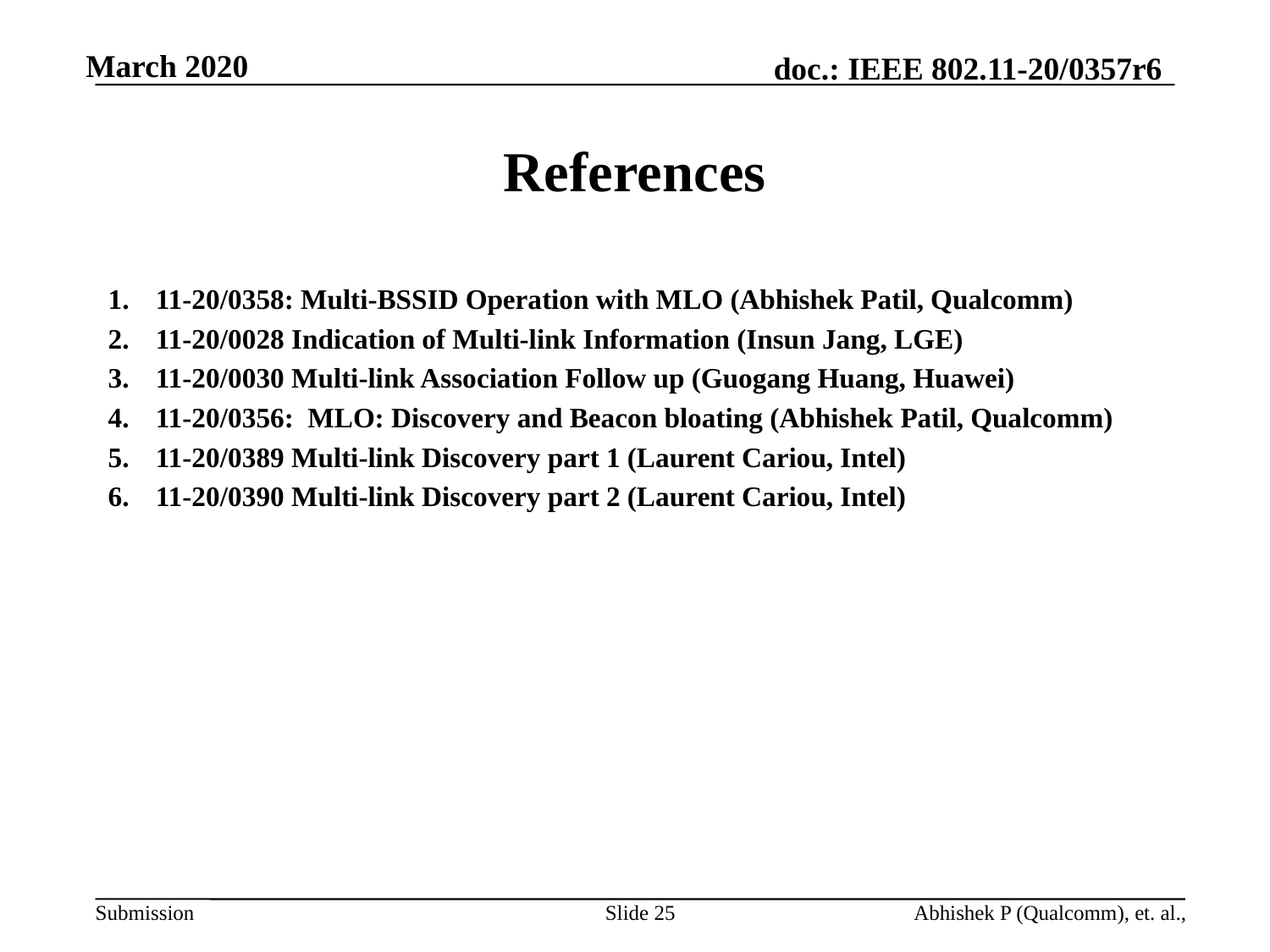

# References
11-20/0358: Multi-BSSID Operation with MLO (Abhishek Patil, Qualcomm)
11-20/0028 Indication of Multi-link Information (Insun Jang, LGE)
11-20/0030 Multi-link Association Follow up (Guogang Huang, Huawei)
11-20/0356:  MLO: Discovery and Beacon bloating (Abhishek Patil, Qualcomm)
11-20/0389 Multi-link Discovery part 1 (Laurent Cariou, Intel)
11-20/0390 Multi-link Discovery part 2 (Laurent Cariou, Intel)

Slide 25
Abhishek P (Qualcomm), et. al.,